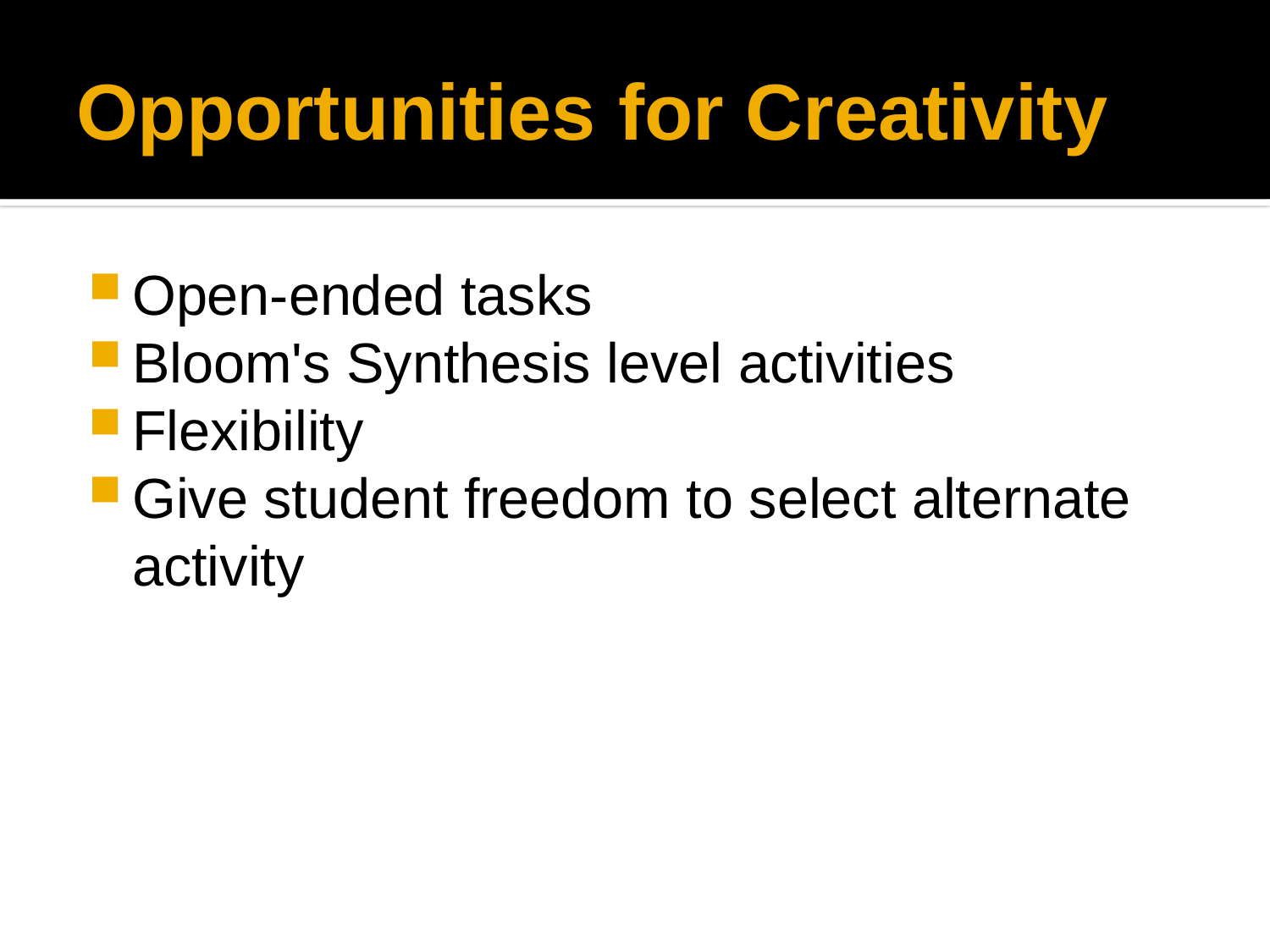

# Opportunities for Creativity
Open-ended tasks
Bloom's Synthesis level activities
Flexibility
Give student freedom to select alternate activity